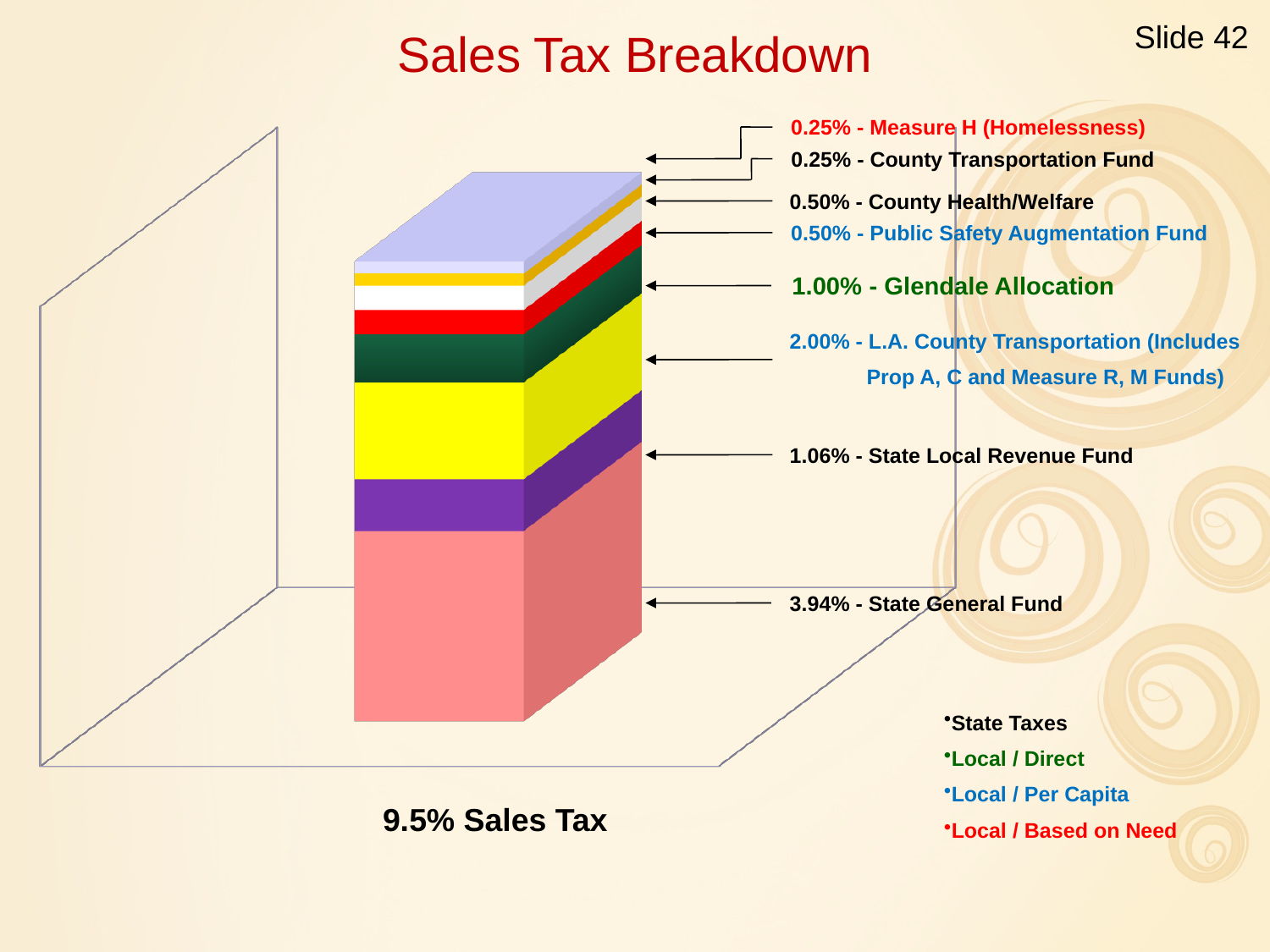

|  |
| --- |
# Sales Tax Breakdown
Slide 42
 0.25% - Measure H (Homelessness)

[unsupported chart]

 0.25% - County Transportation Fund

 0.50% - County Health/Welfare

 0.50% - Public Safety Augmentation Fund

 1.00% - Glendale Allocation

 2.00% - L.A. County Transportation (Includes
              Prop A, C and Measure R, M Funds)

 1.06% - State Local Revenue Fund

 3.94% - State General Fund

State Taxes
Local / Direct
Local / Per Capita
Local / Based on Need
9.5% Sales Tax